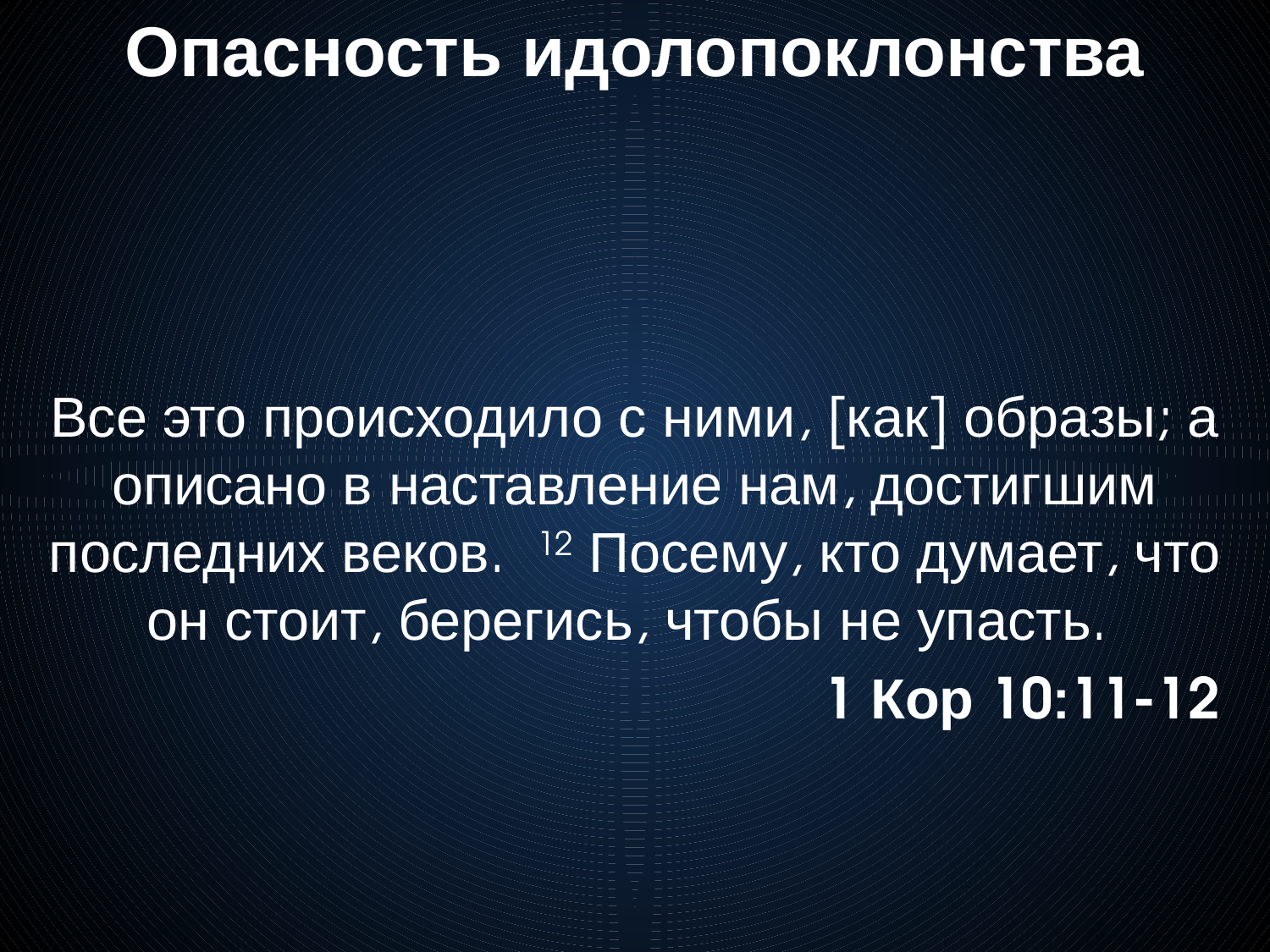

# Опасность идолопоклонства
Все это происходило с ними, [как] образы; а описано в наставление нам, достигшим последних веков.  12 Посему, кто думает, что он стоит, берегись, чтобы не упасть.
1 Кор 10:11-12